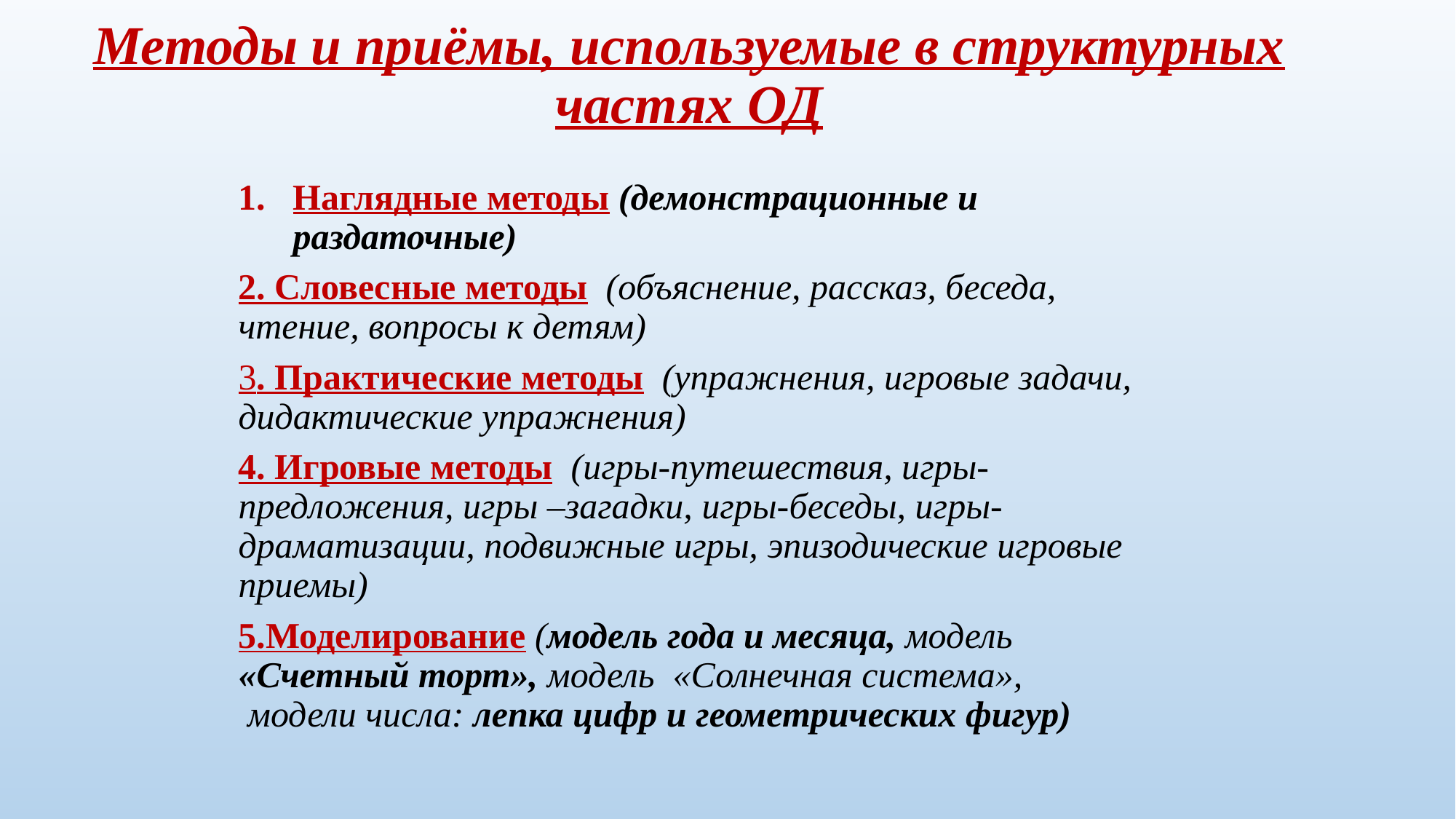

# Методы и приёмы, используемые в структурных частях ОД
Наглядные методы (демонстрационные и раздаточные)
2. Словесные методы  (объяснение, рассказ, беседа, чтение, вопросы к детям)
3. Практические методы  (упражнения, игровые задачи, дидактические упражнения)
4. Игровые методы  (игры-путешествия, игры-предложения, игры –загадки, игры-беседы, игры-драматизации, подвижные игры, эпизодические игровые приемы)
5.Моделирование (модель года и месяца, модель  «Счетный торт», модель  «Солнечная система»,  модели числа: лепка цифр и геометрических фигур)